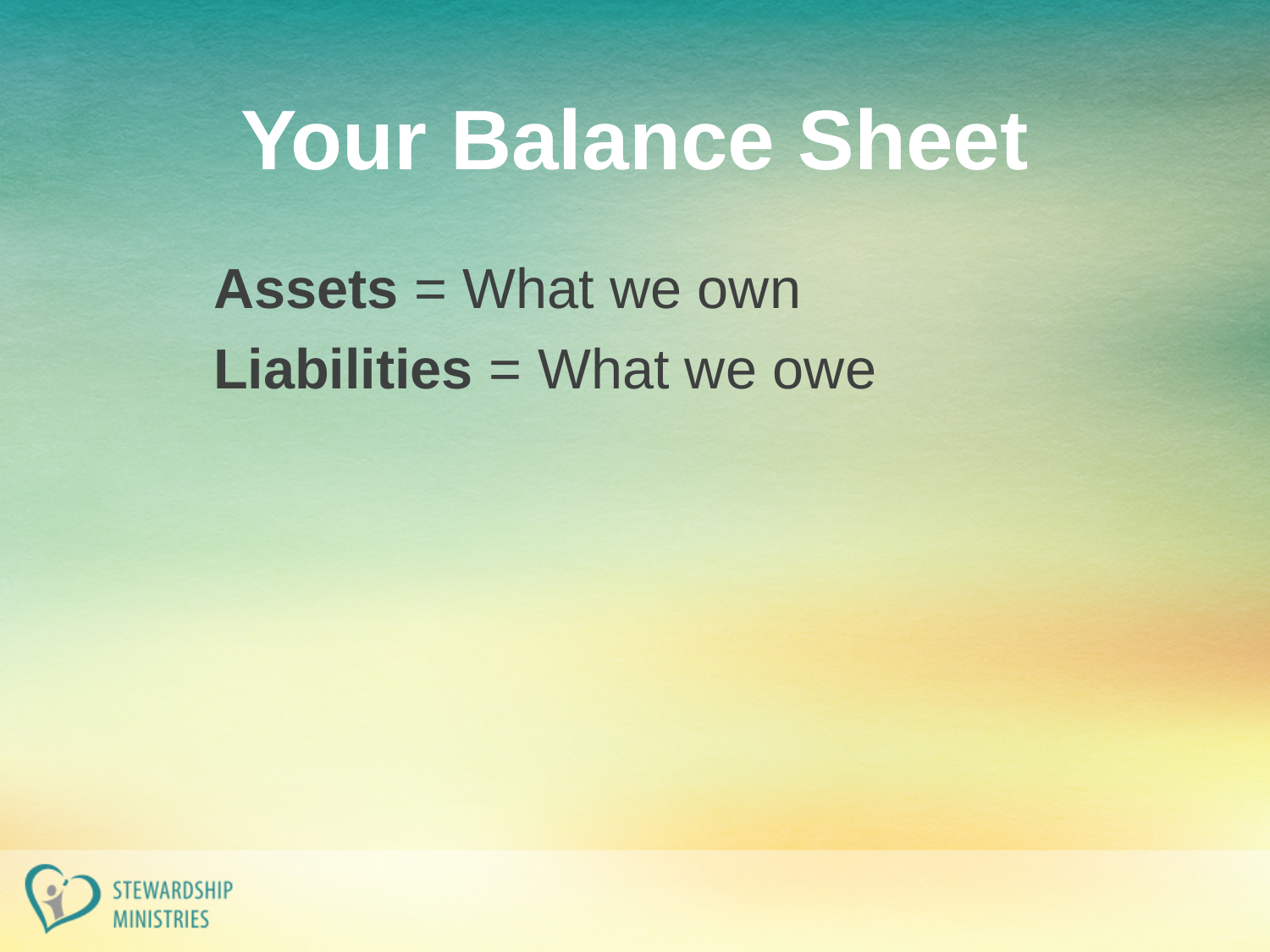

# Your Balance Sheet
Assets = What we own
Liabilities = What we owe